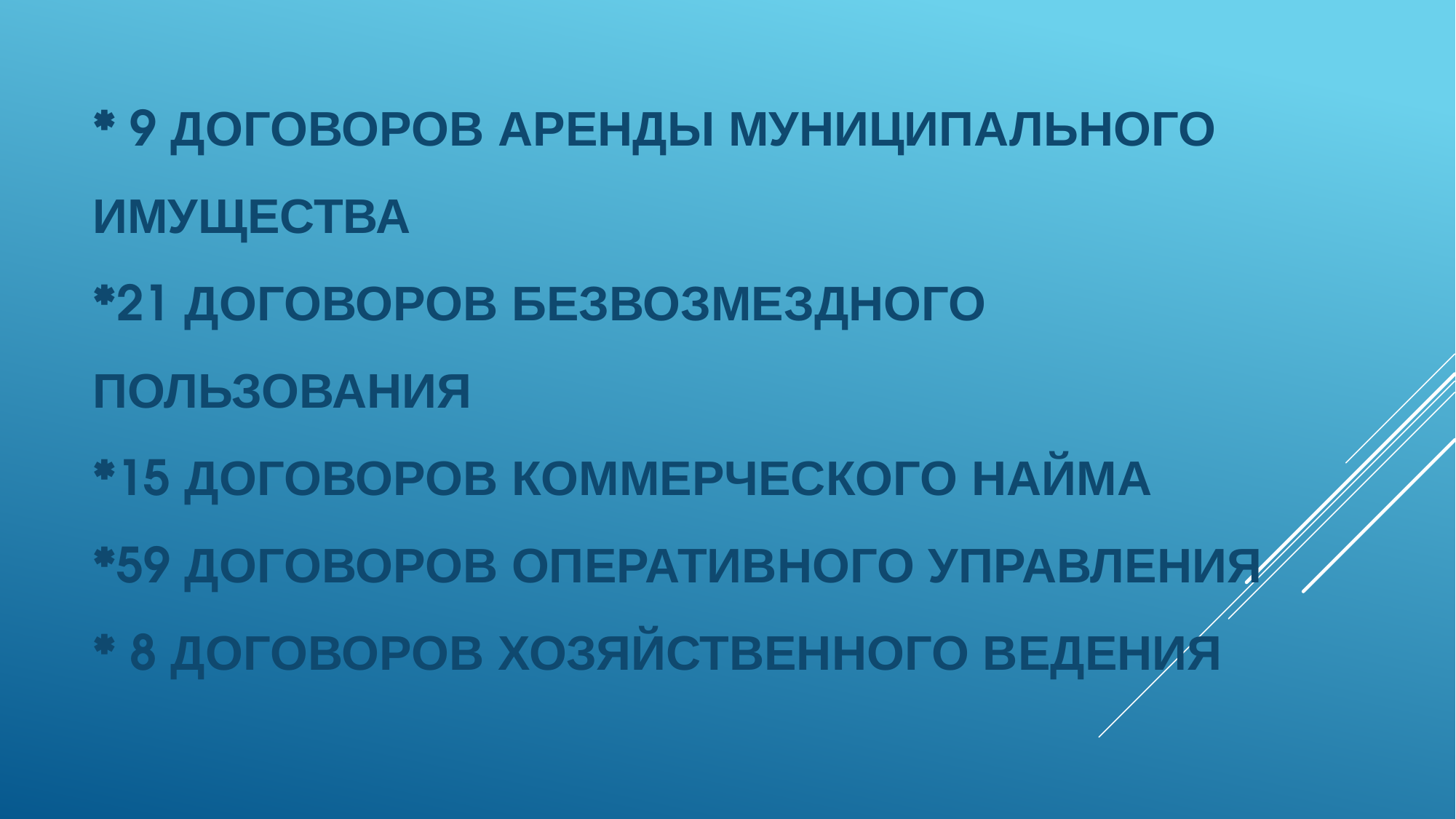

# * 9 договоров аренды муниципального имущества *21 Договоров безвозмездного пользования *15 договоров коммерческого найма *59 договоров оперативного управления * 8 договоров хозяйственного ведения